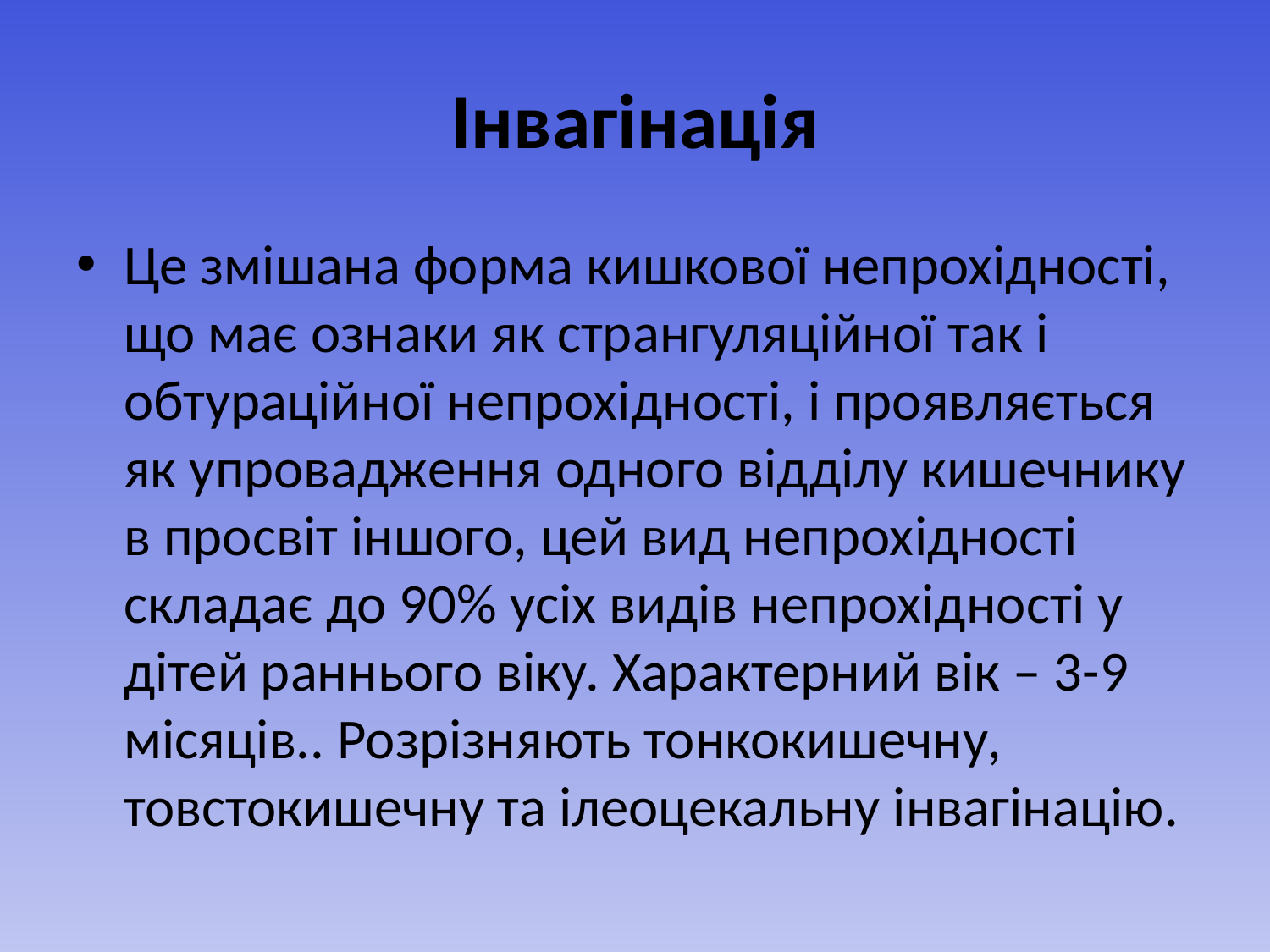

# Інвагінація
Це змішана форма кишкової непрохідності, що має ознаки як странгуляційної так і обтураційної непрохідності, і проявляється як упровадження одного відділу кишечнику в просвіт іншого, цей вид непрохідності складає до 90% усіх видів непрохідності у дітей раннього віку. Характерний вік – 3-9 місяців.. Розрізняють тонкокишечну, товстокишечну та ілеоцекальну інвагінацію.